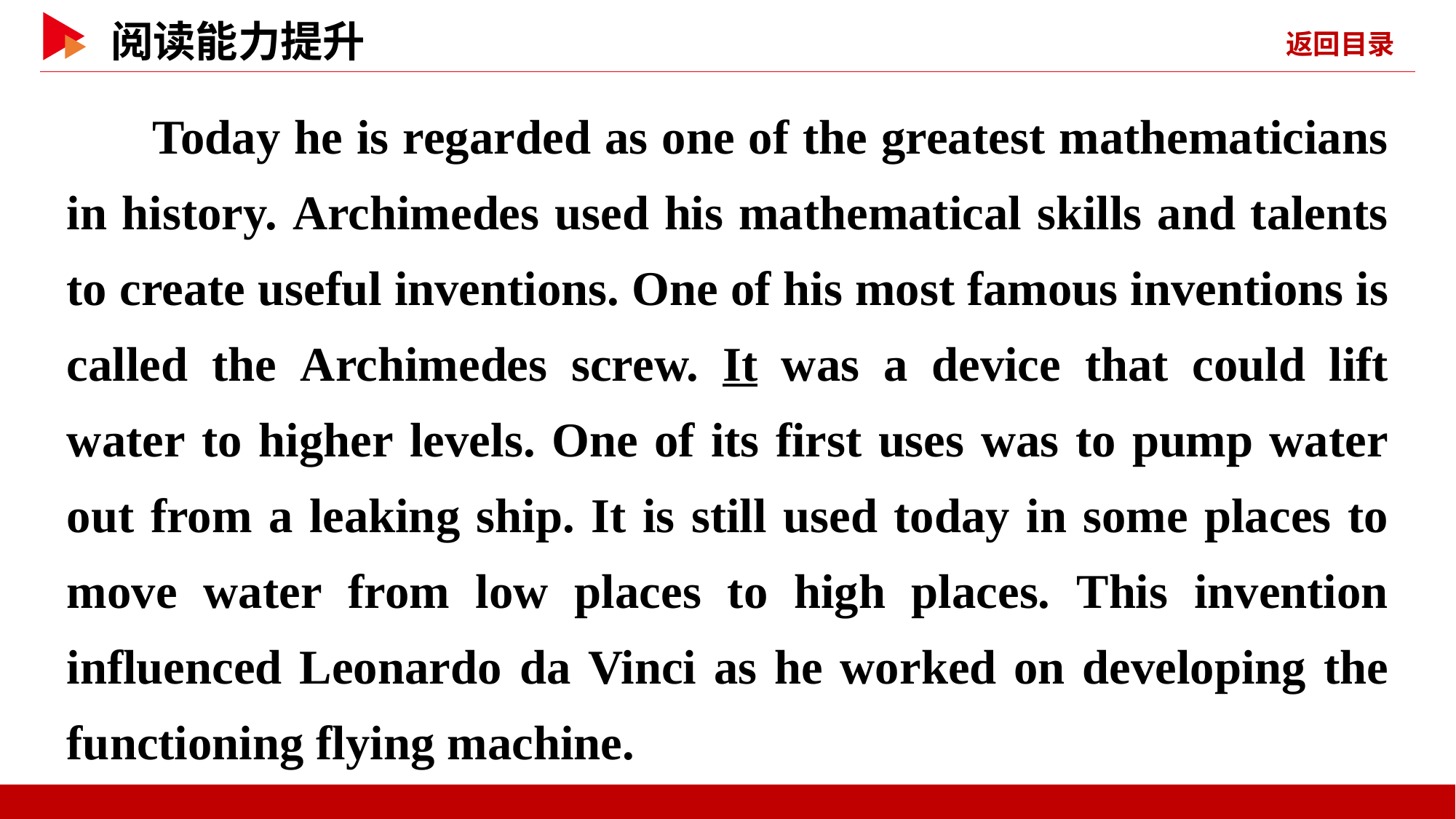

Today he is regarded as one of the greatest mathematicians in history. Archimedes used his mathematical skills and talents to create useful inventions. One of his most famous inventions is called the Archimedes screw. It was a device that could lift water to higher levels. One of its first uses was to pump water out from a leaking ship. It is still used today in some places to move water from low places to high places. This invention influenced Leonardo da Vinci as he worked on developing the functioning flying machine.